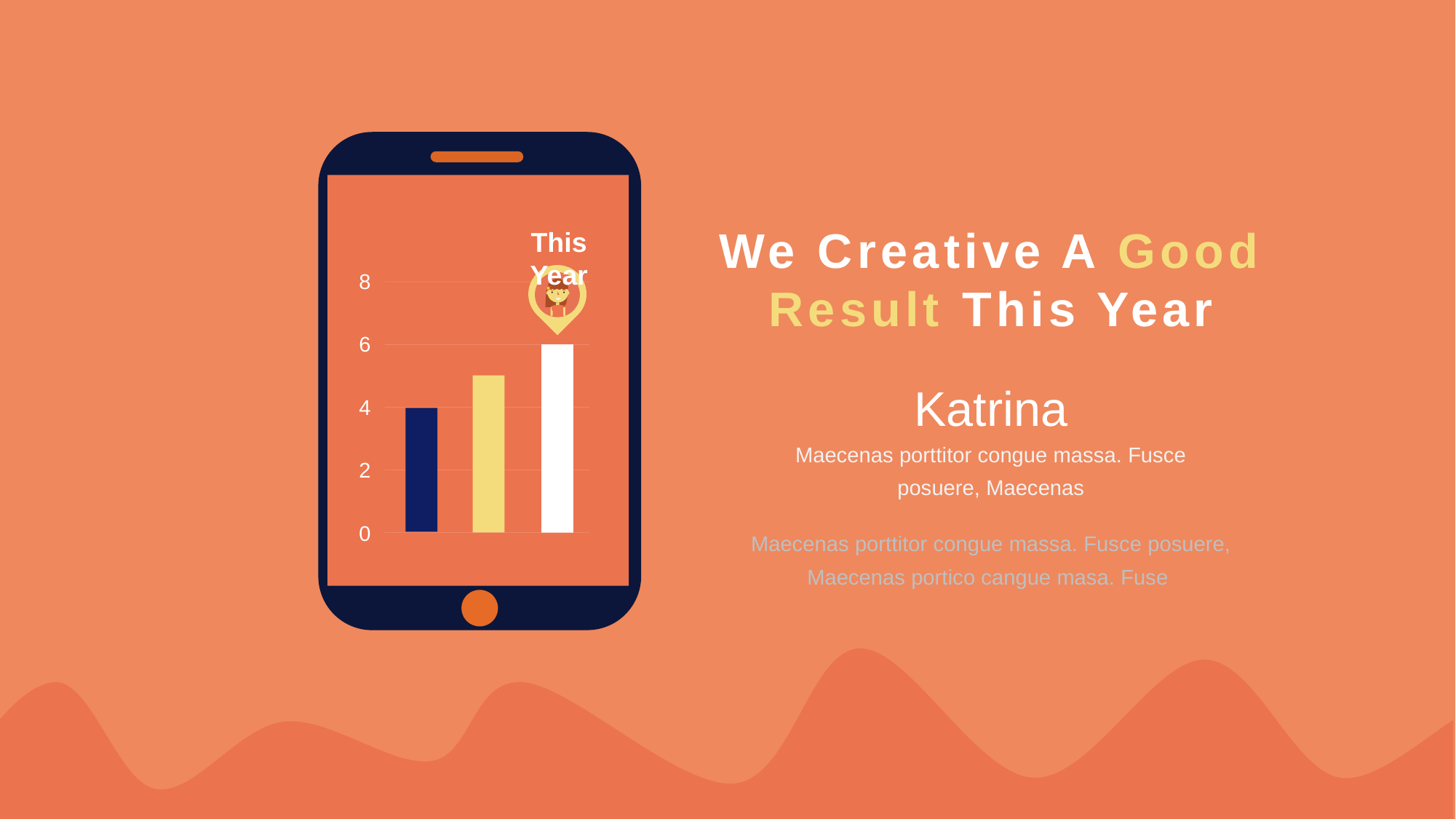

We Creative A Good Result This Year
This Year
8

6

Katrina

4

Maecenas porttitor congue massa. Fusce posuere, Maecenas
2
0
Maecenas porttitor congue massa. Fusce posuere, Maecenas portico cangue masa. Fuse